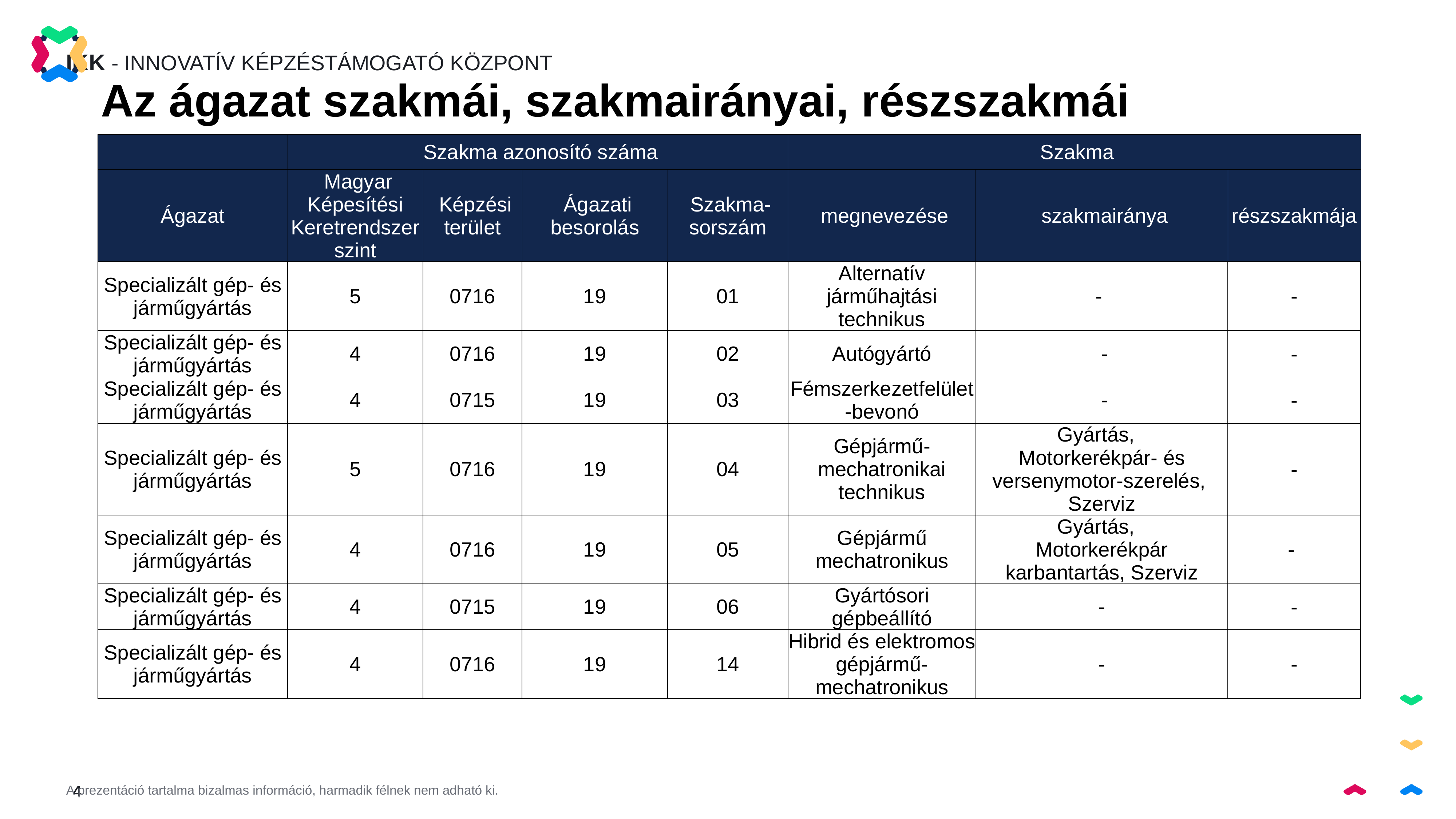

Az ágazat szakmái, szakmairányai, részszakmái
|  | Szakma azonosító száma |  |  |  | Szakma |  |  |
| --- | --- | --- | --- | --- | --- | --- | --- |
| Ágazat | Magyar Képesítési Keretrendszer szint | Képzési terület | Ágazati besorolás | Szakma-sorszám | megnevezése | szakmairánya | részszakmája |
| Specializált gép- és járműgyártás | 5 | 0716 | 19 | 01 | Alternatív járműhajtási technikus | - | - |
| Specializált gép- és járműgyártás | 4 | 0716 | 19 | 02 | Autógyártó | - | - |
| Specializált gép- és járműgyártás | 4 | 0715 | 19 | 03 | Fémszerkezetfelület-bevonó | - | - |
| Specializált gép- és járműgyártás | 5 | 0716 | 19 | 04 | Gépjármű-mechatronikai technikus | Gyártás,   Motorkerékpár- és versenymotor-szerelés, Szerviz | - |
| Specializált gép- és járműgyártás | 4 | 0716 | 19 | 05 | Gépjármű mechatronikus | Gyártás,   Motorkerékpár karbantartás, Szerviz | - |
| Specializált gép- és járműgyártás | 4 | 0715 | 19 | 06 | Gyártósori gépbeállító | - | - |
| Specializált gép- és járműgyártás | 4 | 0716 | 19 | 14 | Hibrid és elektromos gépjármű-mechatronikus | - | - |